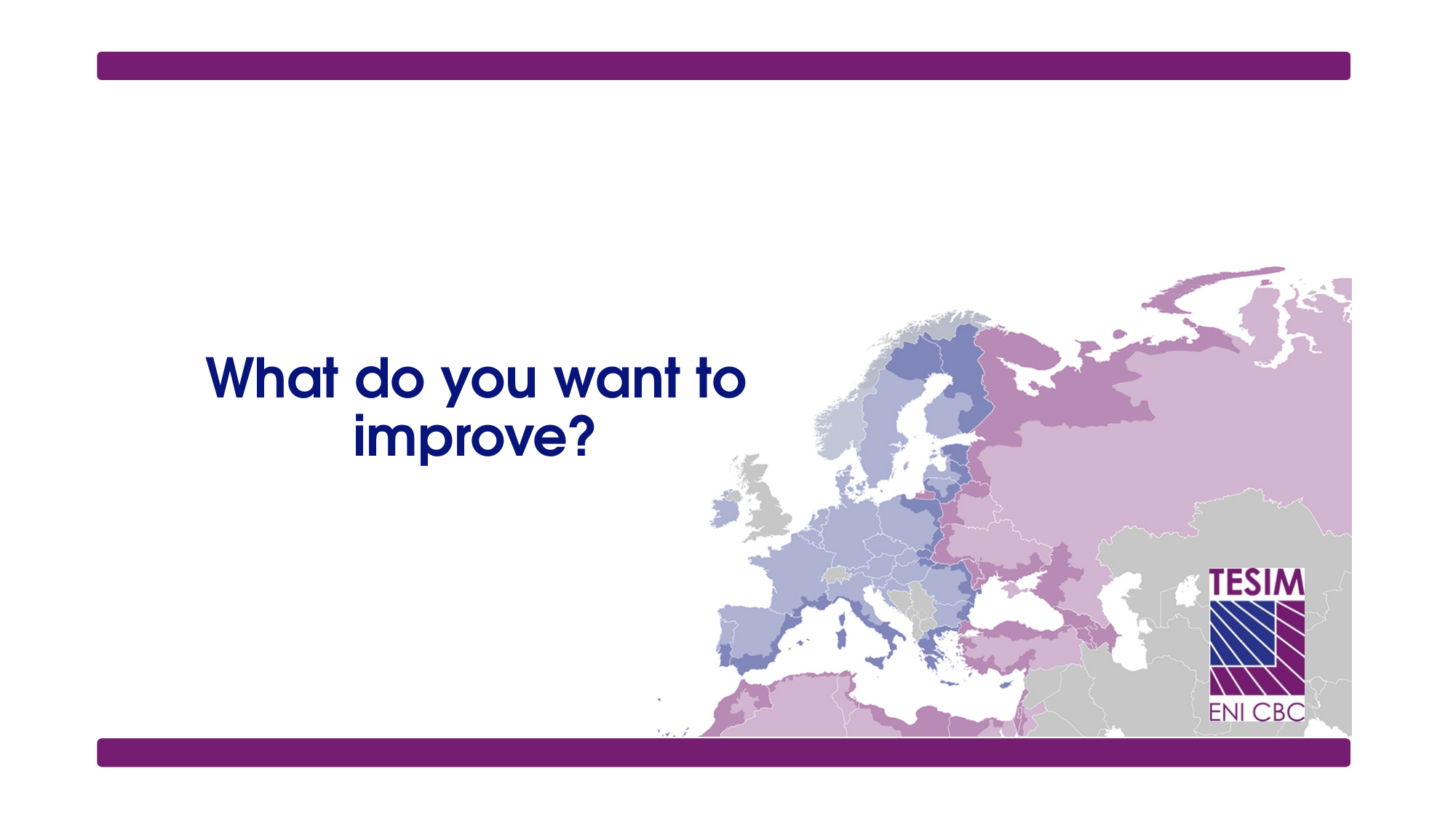

# What do you want to improve?